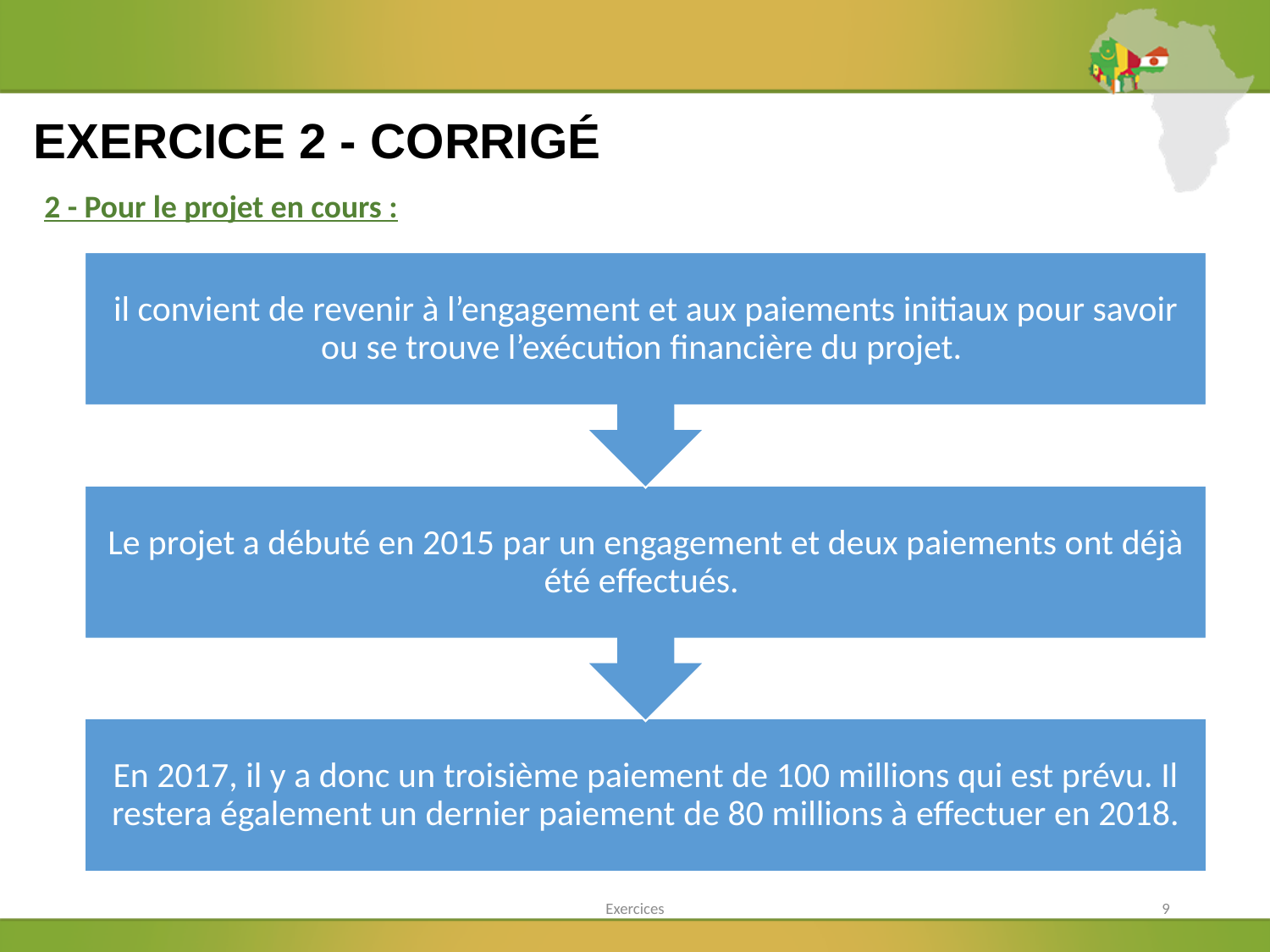

# EXERCICE 2 - CORRIGÉ
2 - Pour le projet en cours :
En 2017, il y a donc un troisième paiement de 100 millions qui est prévu. Il restera également un dernier paiement de 80 millions à effectuer en 2018.
Le projet a débuté en 2015 par un engagement et deux paiements ont déjà été effectués.
il convient de revenir à l’engagement et aux paiements initiaux pour savoir ou se trouve l’exécution financière du projet.
Exercices
9